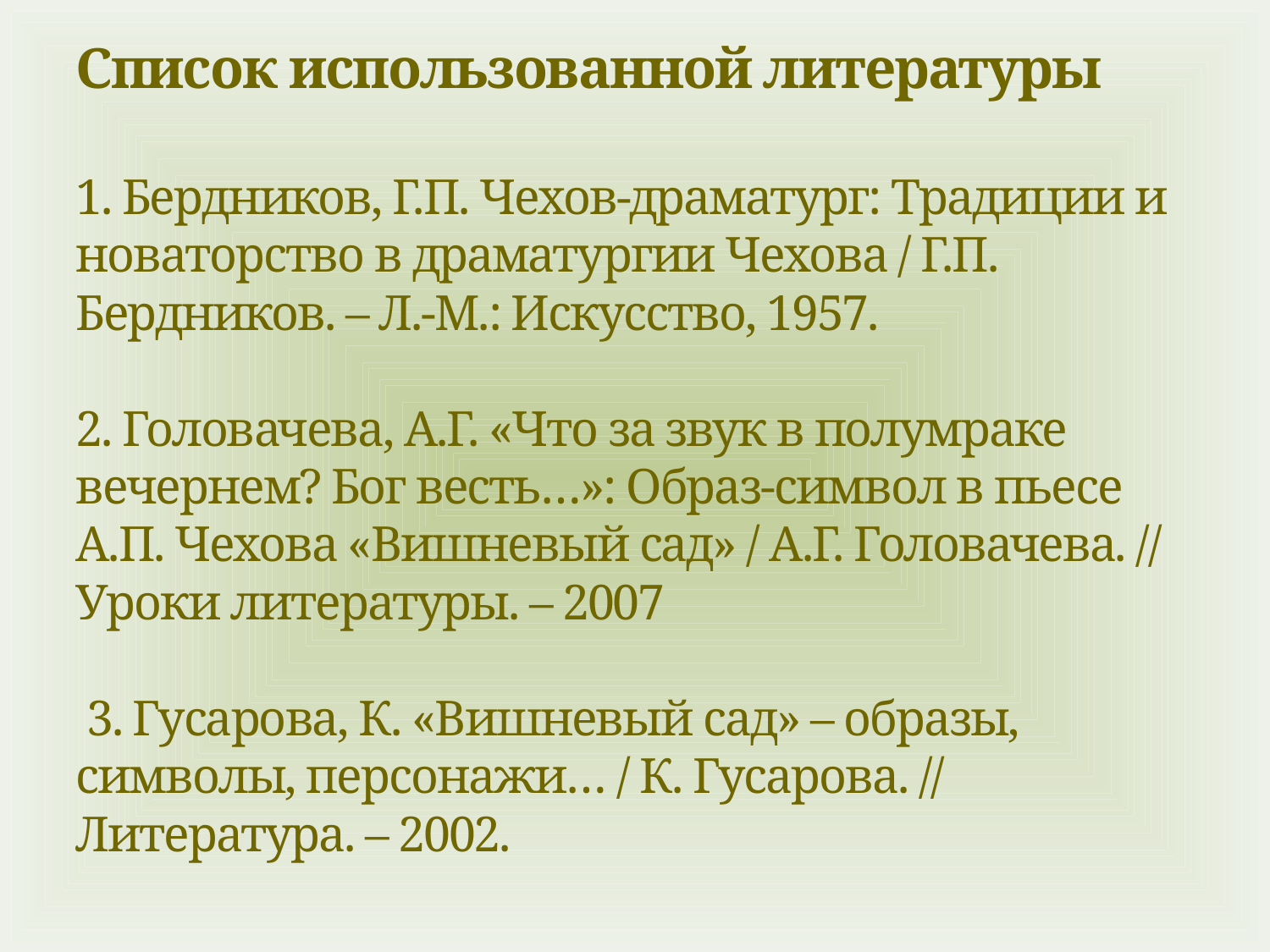

# Список использованной литературы 1. Бердников, Г.П. Чехов-драматург: Традиции и новаторство в драматургии Чехова / Г.П. Бердников. – Л.-М.: Искусство, 1957. 2. Головачева, А.Г. «Что за звук в полумраке вечернем? Бог весть…»: Образ-символ в пьесе А.П. Чехова «Вишневый сад» / А.Г. Головачева. // Уроки литературы. – 2007 3. Гусарова, К. «Вишневый сад» – образы, символы, персонажи… / К. Гусарова. // Литература. – 2002.